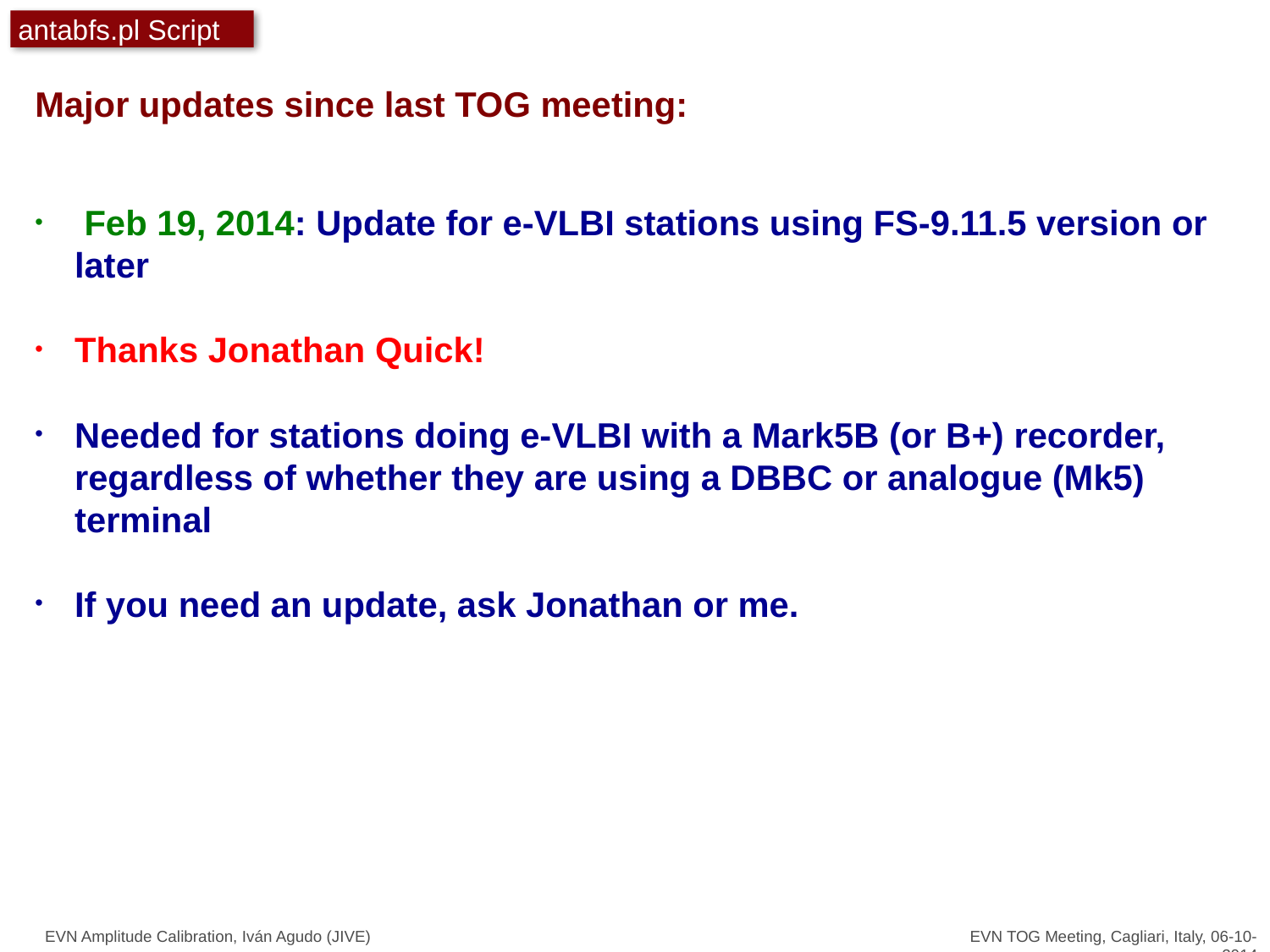

antabfs.pl Script
Major updates since last TOG meeting:

 Feb 19, 2014: Update for e-VLBI stations using FS-9.11.5 version or later

Thanks Jonathan Quick!

Needed for stations doing e-VLBI with a Mark5B (or B+) recorder, regardless of whether they are using a DBBC or analogue (Mk5) terminal

If you need an update, ask Jonathan or me.
EVN Amplitude Calibration, Iván Agudo (JIVE)                                                                                                                                       EVN TOG Meeting, Cagliari, Italy, 06-10-2014